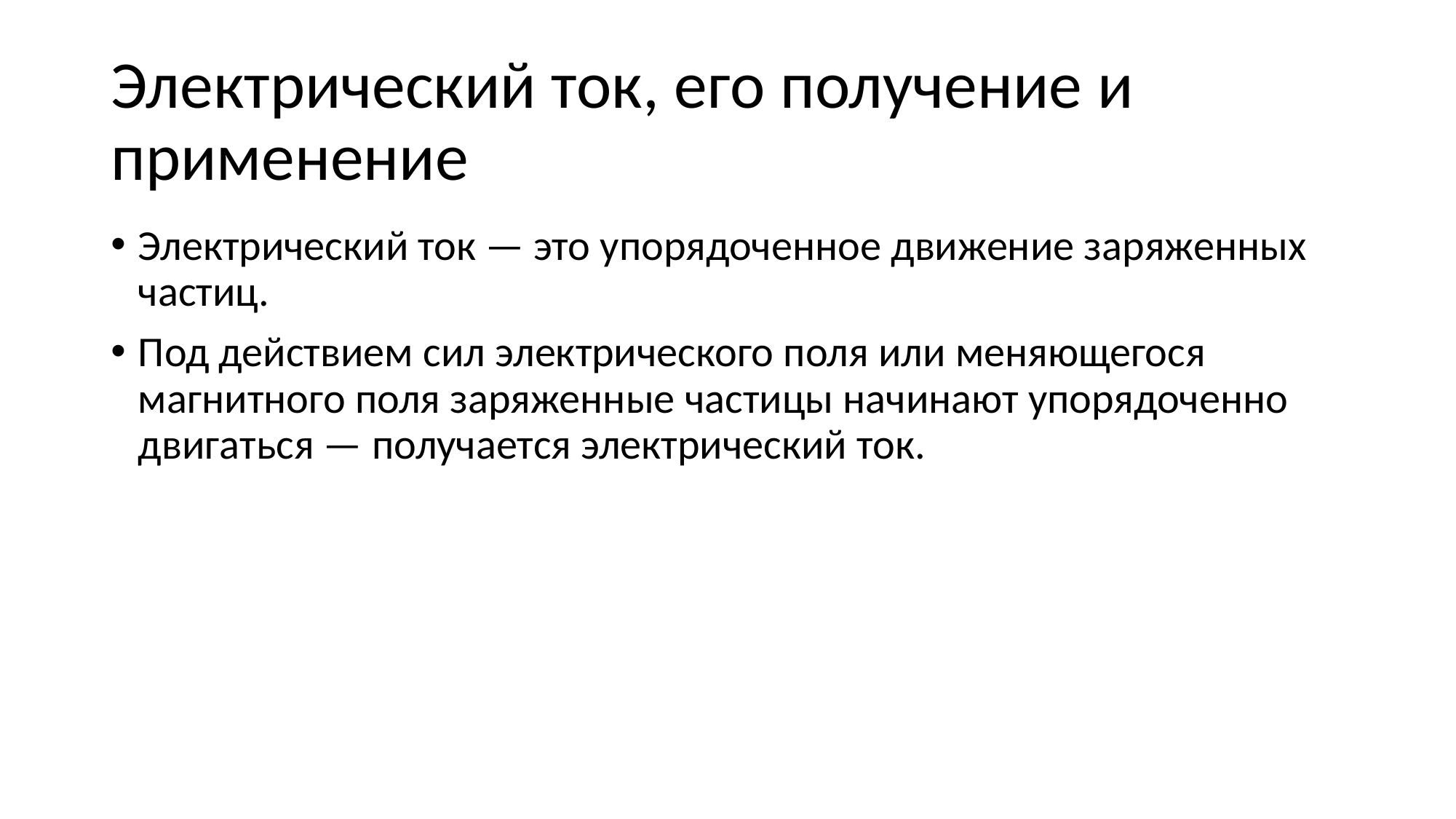

# Электрический ток, его получение и применение
Электрический ток — это упорядоченное движение заряженных частиц.
Под действием сил электрического поля или меняющегося магнитного поля заряженные частицы начинают упорядоченно двигаться — получается электрический ток.